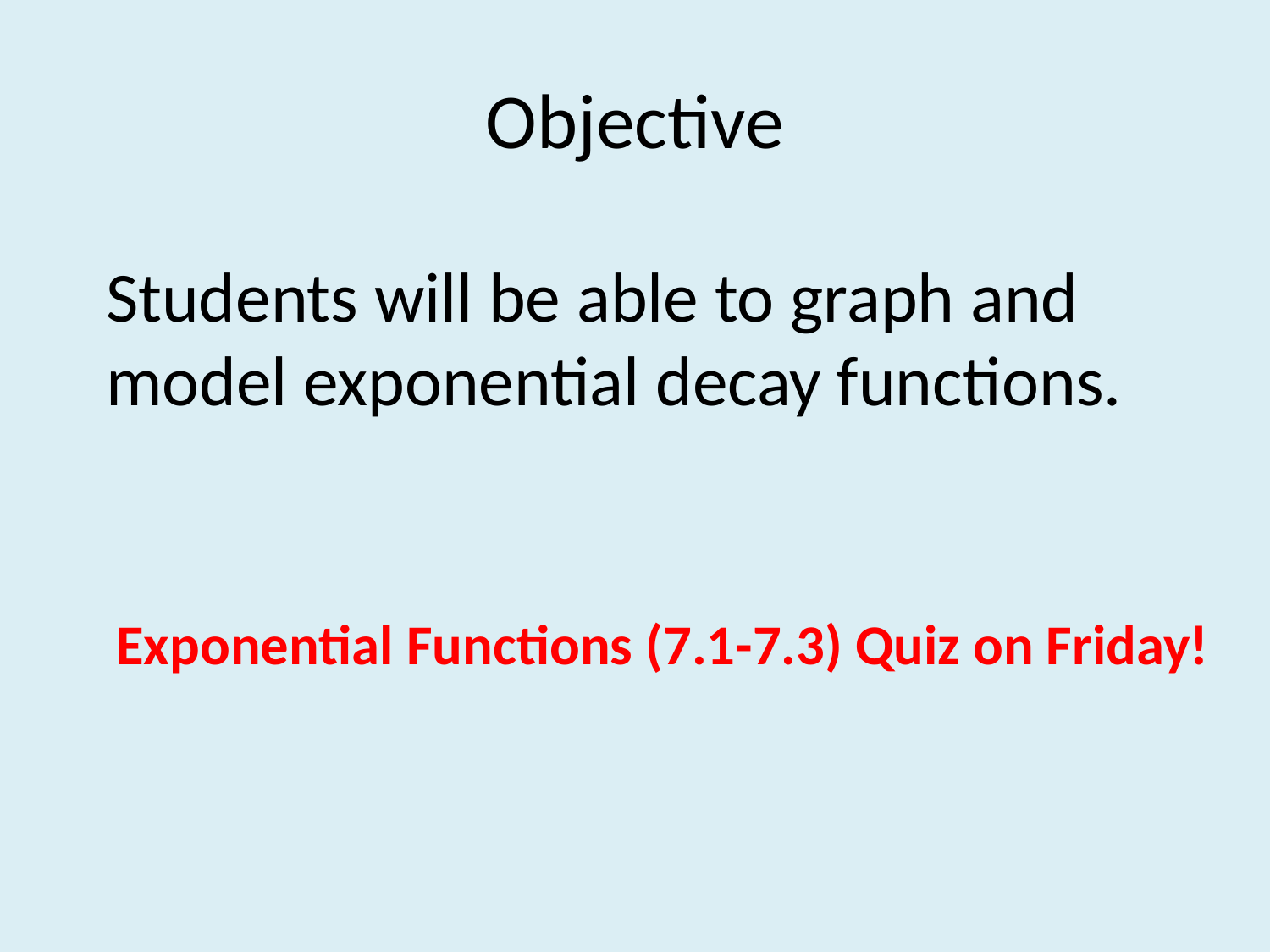

# Objective
Students will be able to graph and model exponential decay functions.
Exponential Functions (7.1-7.3) Quiz on Friday!